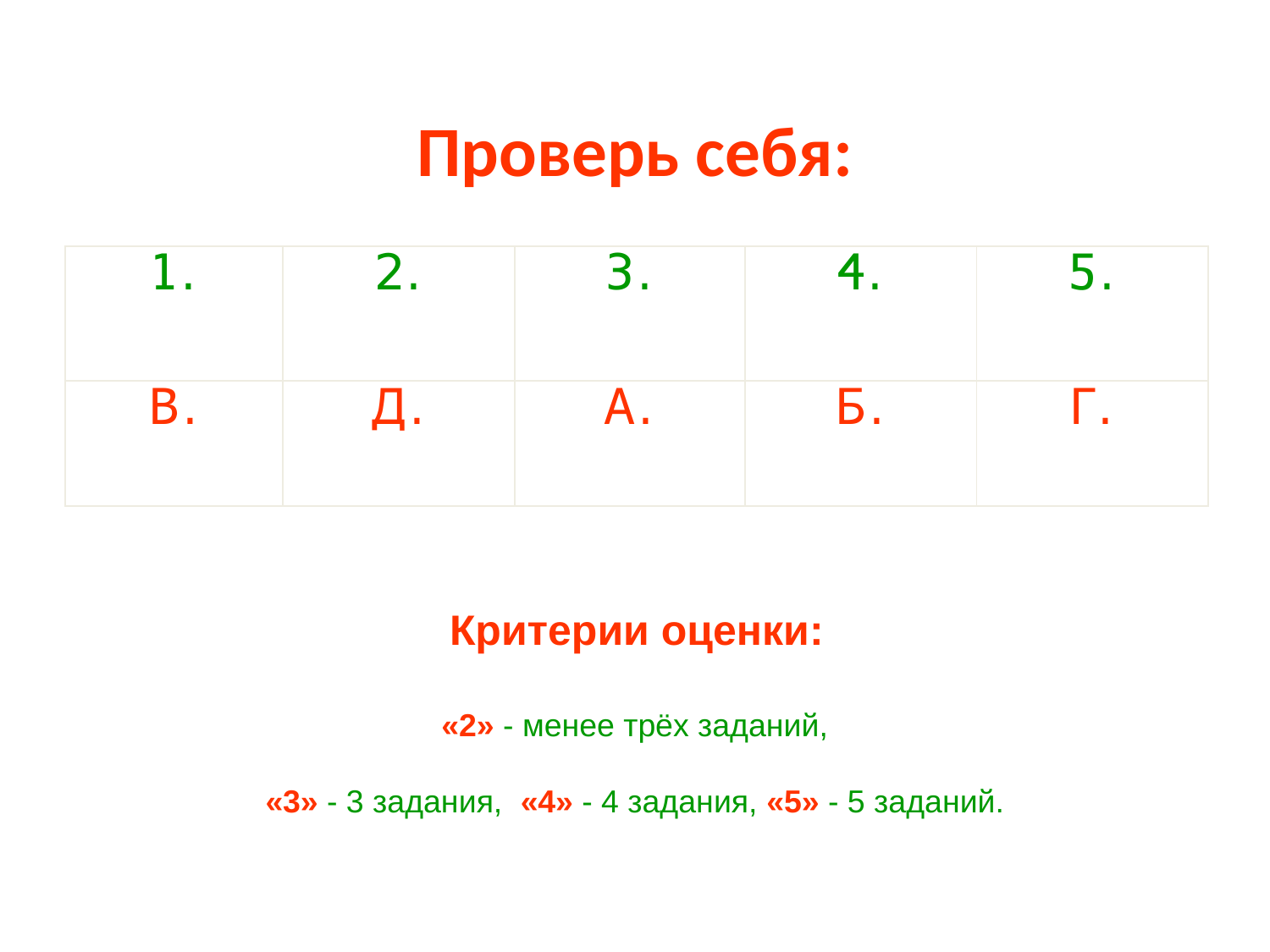

# Проверь себя:
| 1. | 2. | 3. | 4. | 5. |
| --- | --- | --- | --- | --- |
| В. | Д. | А. | Б. | Г. |
Критерии оценки׃

«2» - менее трёх заданий,

«3» - 3 задания,  «4» - 4 задания, «5» - 5 заданий.